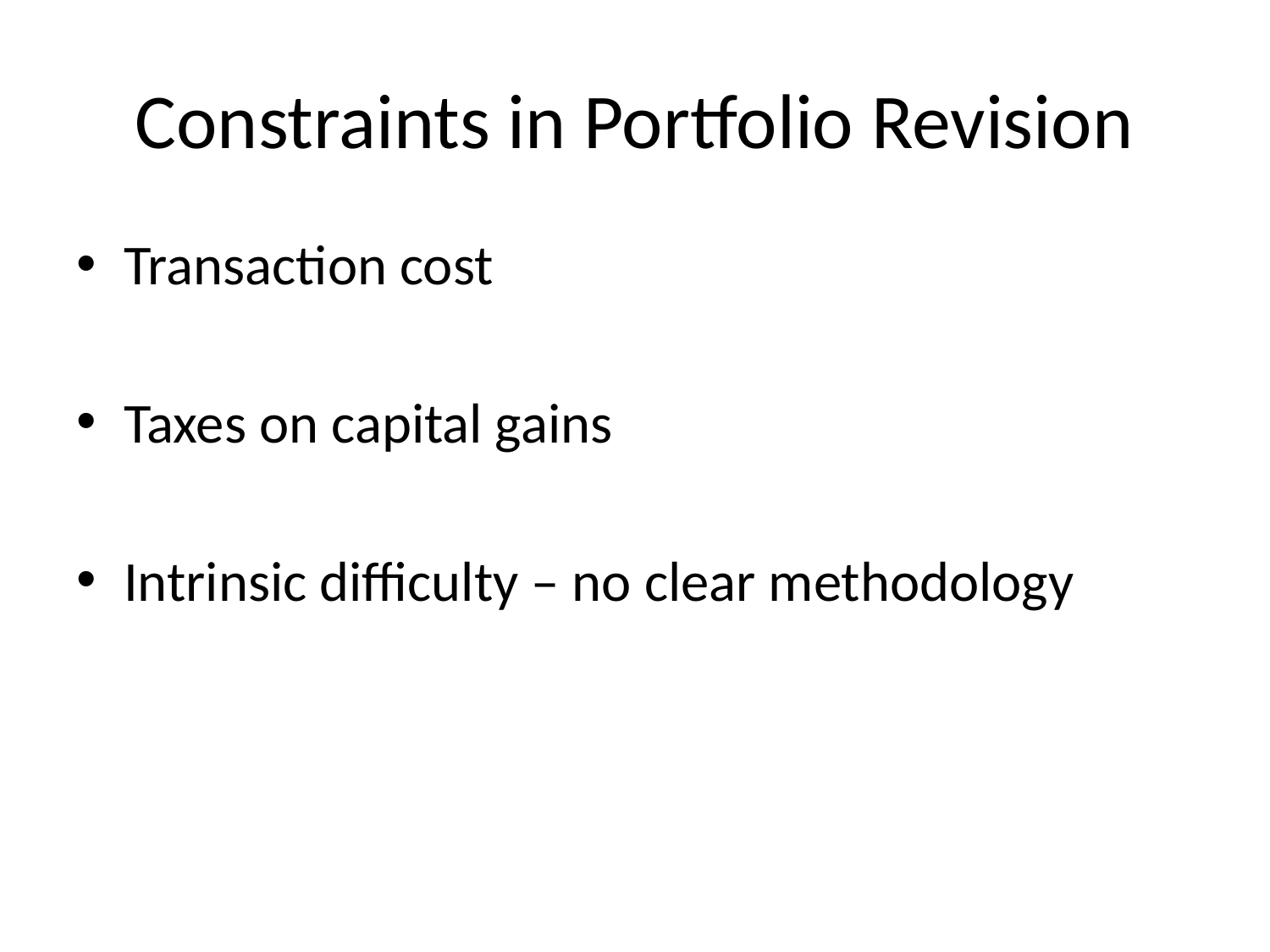

# Constraints in Portfolio Revision
Transaction cost

Taxes on capital gains

Intrinsic difficulty – no clear methodology